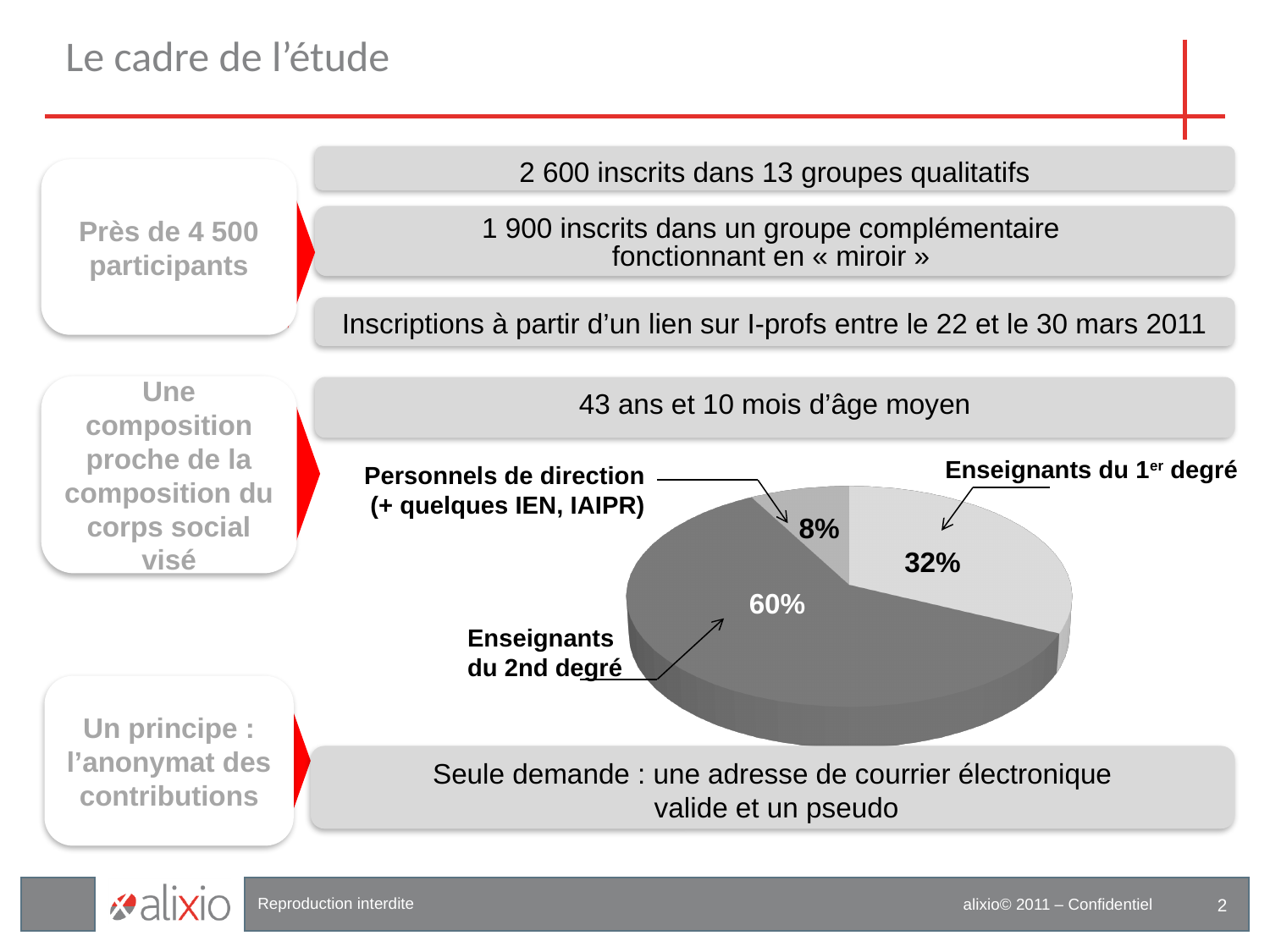

# Le cadre de l’étude
2 600 inscrits dans 13 groupes qualitatifs

Près de 4 500 participants
1 900 inscrits dans un groupe complémentaire
fonctionnant en « miroir »

Inscriptions à partir d’un lien sur I-profs entre le 22 et le 30 mars 2011

Une composition proche de la composition du corps social visé
43 ans et 10 mois d’âge moyen

Enseignants du 1er degré
Personnels de direction
(+ quelques IEN, IAIPR)

[unsupported chart]

8%
32%
60%
Enseignants
du 2nd degré

Un principe : l’anonymat des contributions
Seule demande : une adresse de courrier électronique
 valide et un pseudo

2